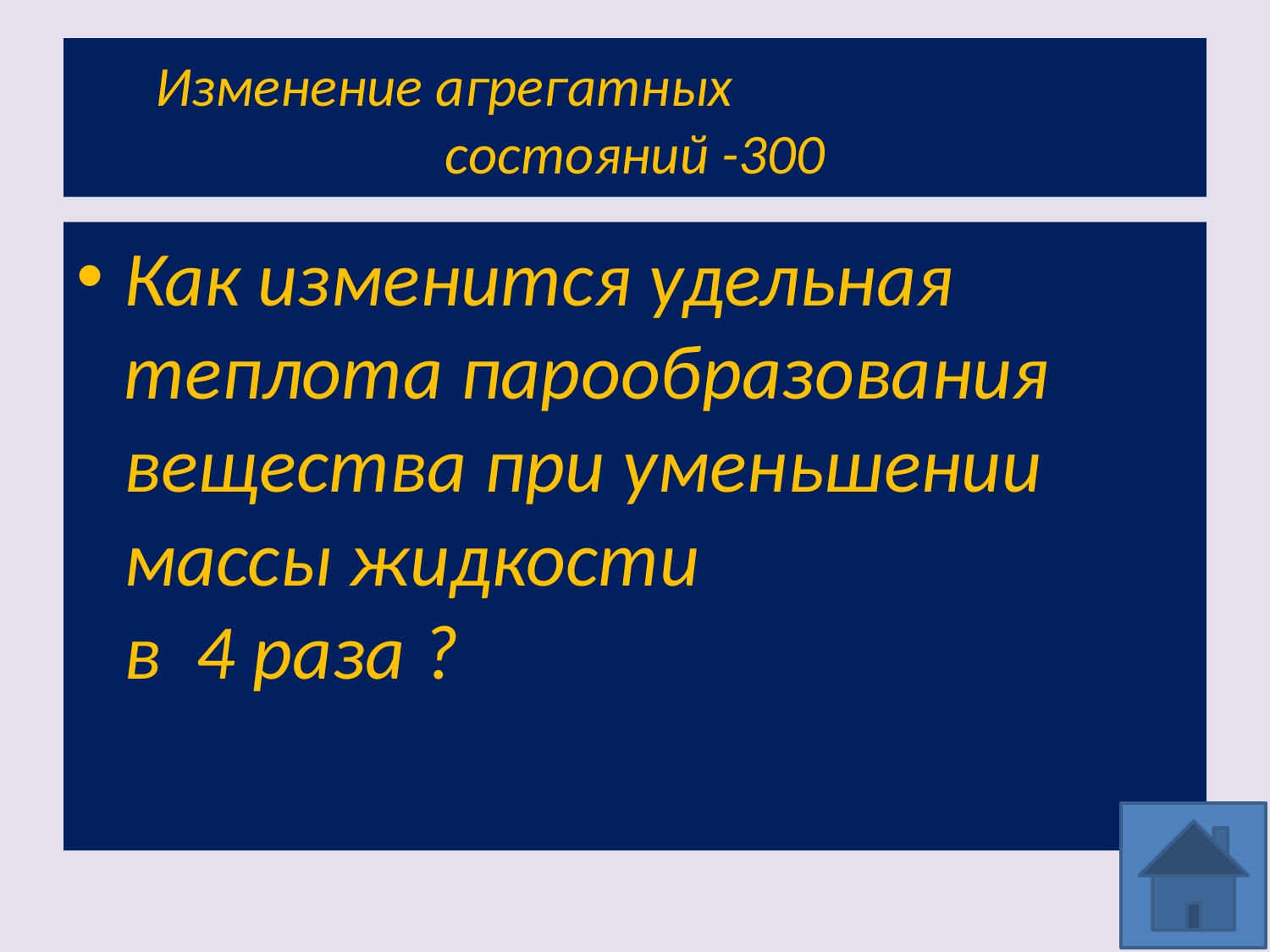

# Изменение агрегатных                               состояний -300
Как изменится удельная теплота парообразования вещества при уменьшении массы жидкости                            в  4 раза ?